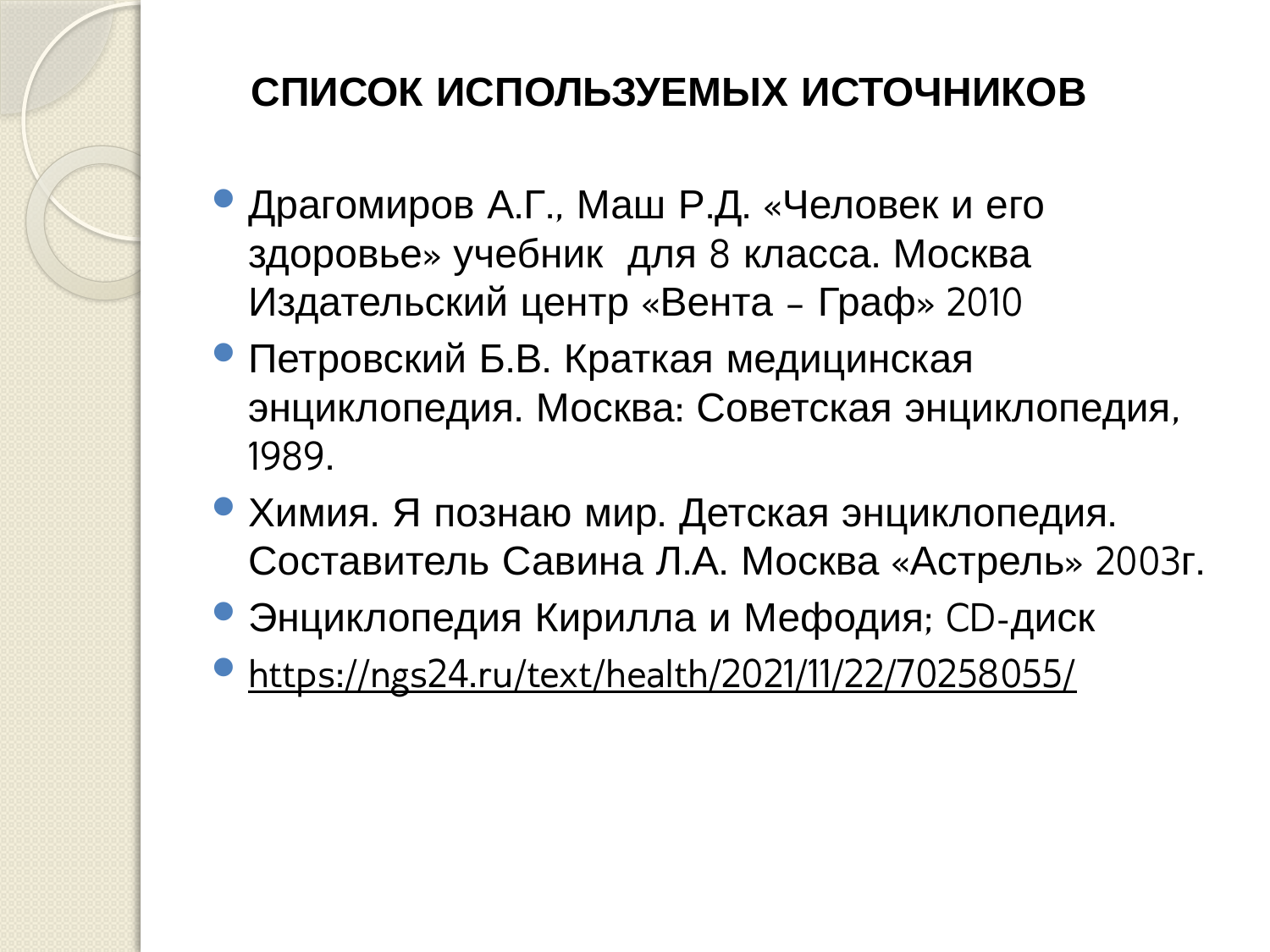

СПИСОК ИСПОЛЬЗУЕМЫХ ИСТОЧНИКОВ

Драгомиров А.Г., Маш Р.Д. «Человек и его здоровье» учебник  для 8 класса. Москва Издательский центр «Вента – Граф» 2010
Петровский Б.В. Краткая медицинская энциклопедия. Москва: Советская энциклопедия, 1989.
Химия. Я познаю мир. Детская энциклопедия. Составитель Савина Л.А. Москва «Астрель» 2003г.
Энциклопедия Кирилла и Мефодия; CD-диск
https://ngs24.ru/text/health/2021/11/22/70258055/